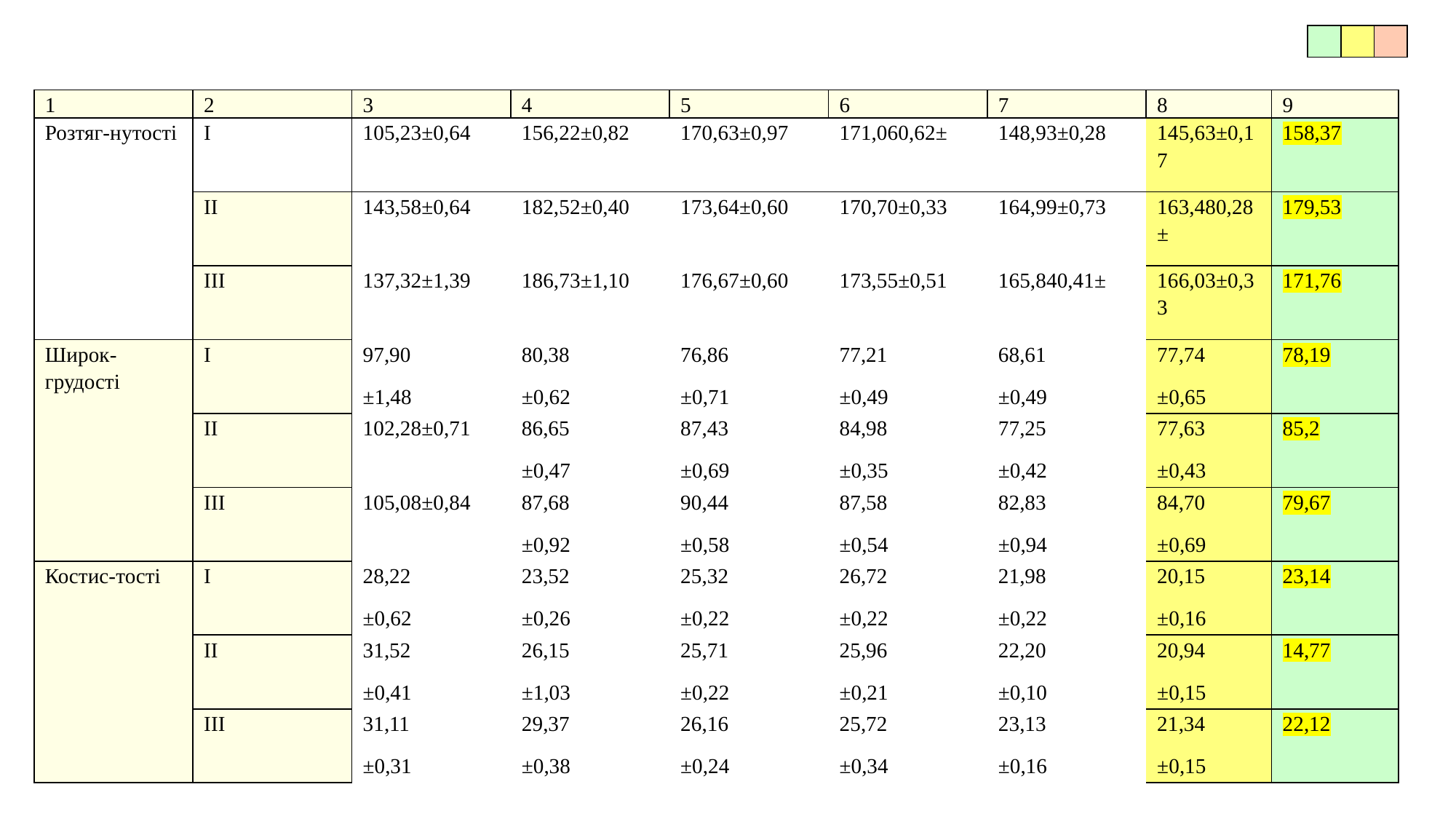

|  |  |  |
| --- | --- | --- |
| 1 | 2 | 3 | 4 | 5 | 6 | 7 | 8 | 9 |
| --- | --- | --- | --- | --- | --- | --- | --- | --- |
| Розтяг-нутості | І | 105,23±0,64 | 156,22±0,82 | 170,63±0,97 | 171,060,62± | 148,93±0,28 | 145,63±0,17 | 158,37 |
|  | ІІ | 143,58±0,64 | 182,52±0,40 | 173,64±0,60 | 170,70±0,33 | 164,99±0,73 | 163,480,28± | 179,53 |
|  | IІІ | 137,32±1,39 | 186,73±1,10 | 176,67±0,60 | 173,55±0,51 | 165,840,41± | 166,03±0,33 | 171,76 |
| Широк-грудості | І | 97,90 ±1,48 | 80,38 ±0,62 | 76,86 ±0,71 | 77,21 ±0,49 | 68,61 ±0,49 | 77,74 ±0,65 | 78,19 |
|  | ІІ | 102,28±0,71 | 86,65 ±0,47 | 87,43 ±0,69 | 84,98 ±0,35 | 77,25 ±0,42 | 77,63 ±0,43 | 85,2 |
|  | IІІ | 105,08±0,84 | 87,68 ±0,92 | 90,44 ±0,58 | 87,58 ±0,54 | 82,83 ±0,94 | 84,70 ±0,69 | 79,67 |
| Костис-тості | І | 28,22 ±0,62 | 23,52 ±0,26 | 25,32 ±0,22 | 26,72 ±0,22 | 21,98 ±0,22 | 20,15 ±0,16 | 23,14 |
|  | ІІ | 31,52 ±0,41 | 26,15 ±1,03 | 25,71 ±0,22 | 25,96 ±0,21 | 22,20 ±0,10 | 20,94 ±0,15 | 14,77 |
|  | IІІ | 31,11 ±0,31 | 29,37 ±0,38 | 26,16 ±0,24 | 25,72 ±0,34 | 23,13 ±0,16 | 21,34 ±0,15 | 22,12 |